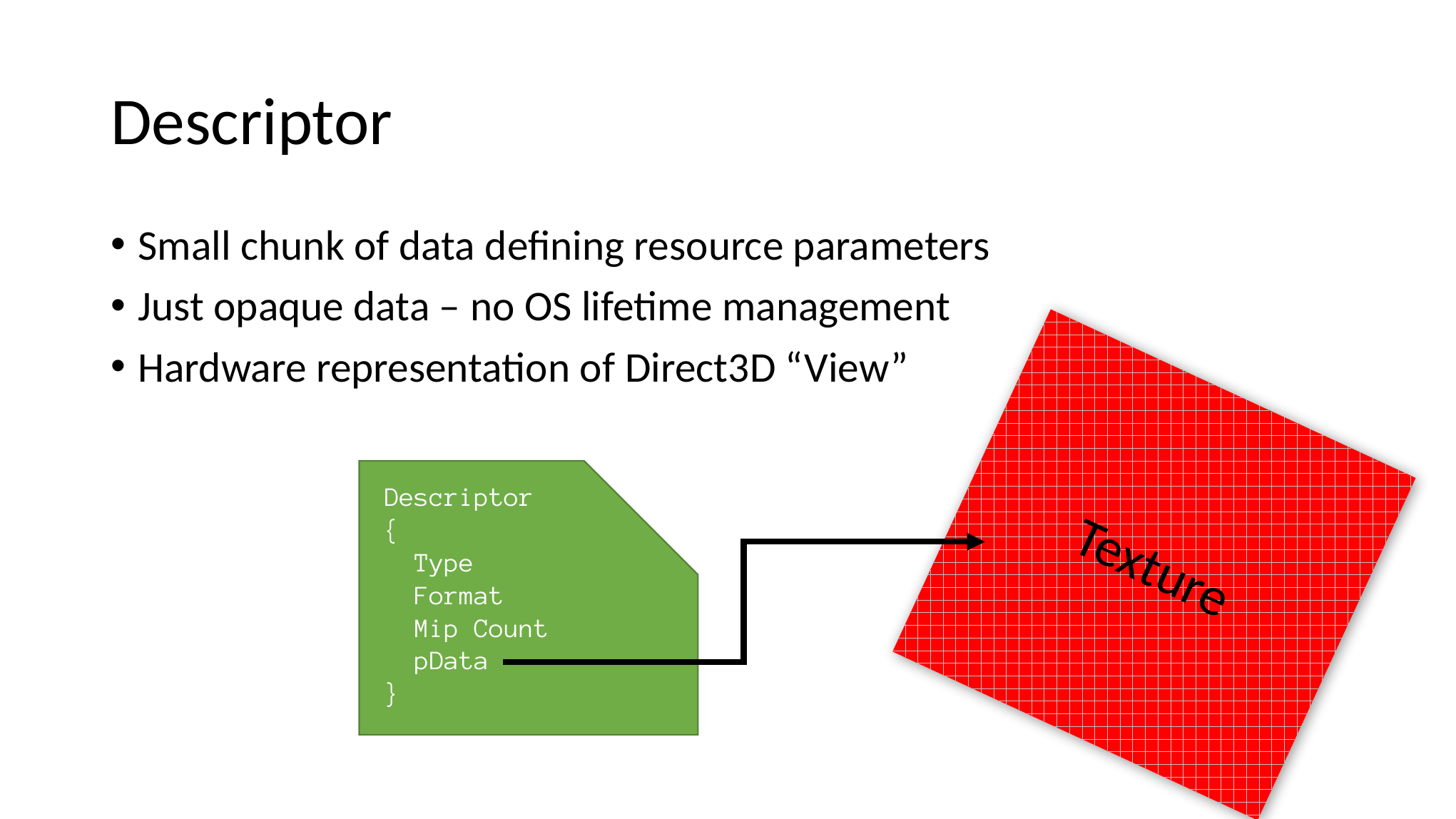

# Descriptor
Small chunk of data defining resource parameters
Just opaque data – no OS lifetime management
Hardware representation of Direct3D “View”

Texture
 Descriptor
 {
   Type
   Format
   Mip Count
   pData
 }